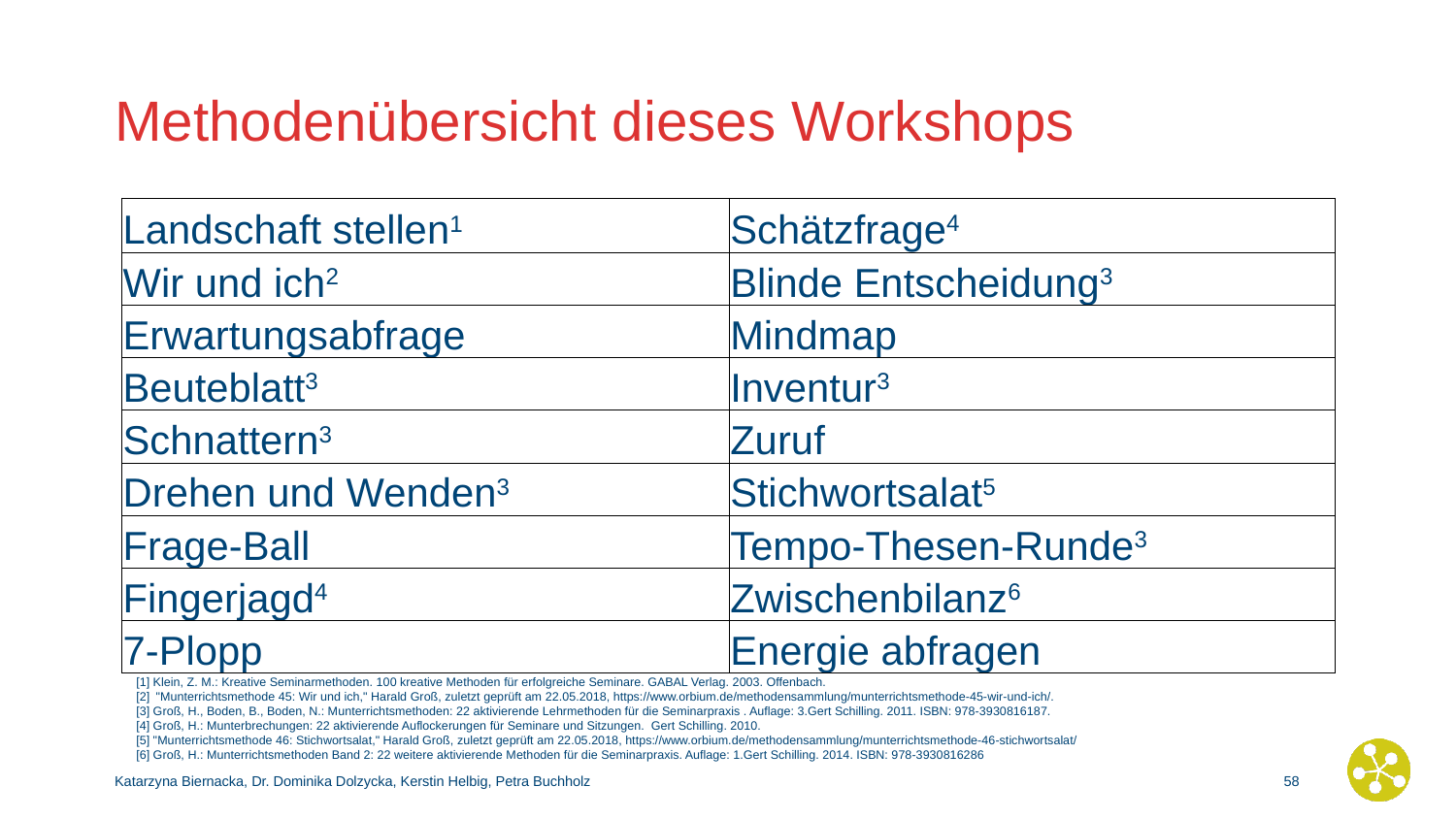

# Methodenübersicht dieses Workshops
| Landschaft stellen1 | Schätzfrage4 |
| --- | --- |
| Wir und ich2 | Blinde Entscheidung3 |
| Erwartungsabfrage | Mindmap |
| Beuteblatt3 | Inventur3 |
| Schnattern3 | Zuruf |
| Drehen und Wenden3 | Stichwortsalat5 |
| Frage-Ball | Tempo-Thesen-Runde3 |
| Fingerjagd4 | Zwischenbilanz6 |
| 7-Plopp | Energie abfragen |
[1] Klein, Z. M.: Kreative Seminarmethoden. 100 kreative Methoden für erfolgreiche Seminare. GABAL Verlag. 2003. Offenbach.
[2]  "Munterrichtsmethode 45: Wir und ich," Harald Groß, zuletzt geprüft am 22.05.2018, https://www.orbium.de/methodensammlung/munterrichtsmethode-45-wir-und-ich/.
[3] Groß, H., Boden, B., Boden, N.: Munterrichtsmethoden: 22 aktivierende Lehrmethoden für die Seminarpraxis . Auflage: 3.Gert Schilling. 2011. ISBN: 978-3930816187.
[4] Groß, H.: Munterbrechungen: 22 aktivierende Auflockerungen für Seminare und Sitzungen.  Gert Schilling. 2010.
[5] "Munterrichtsmethode 46: Stichwortsalat," Harald Groß, zuletzt geprüft am 22.05.2018, https://www.orbium.de/methodensammlung/munterrichtsmethode-46-stichwortsalat/
[6] Groß, H.: Munterrichtsmethoden Band 2: 22 weitere aktivierende Methoden für die Seminarpraxis. Auflage: 1.Gert Schilling. 2014. ISBN: 978-3930816286

Katarzyna Biernacka, Dr. Dominika Dolzycka, Kerstin Helbig, Petra Buchholz
58